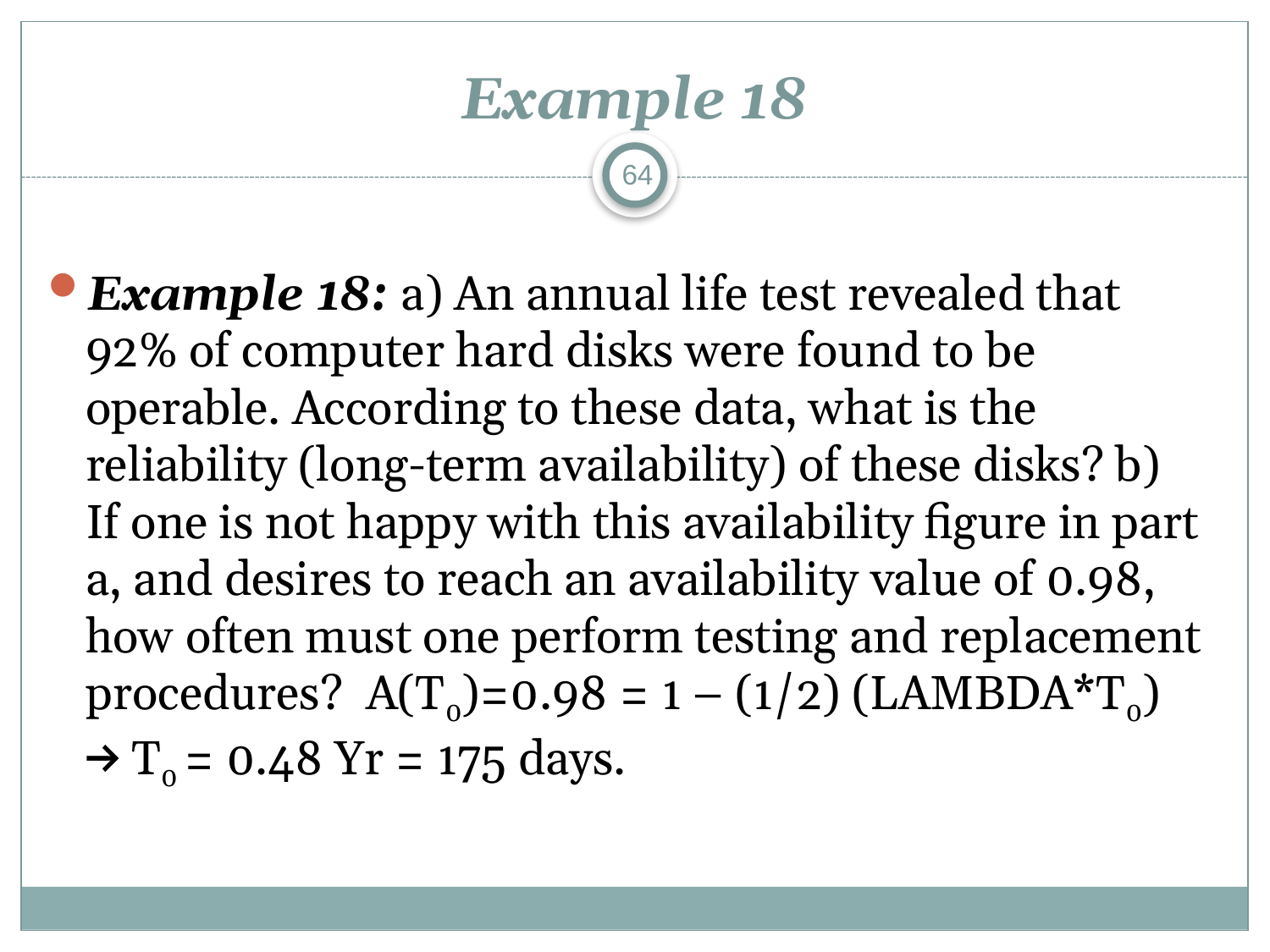

# Example 18
64
Example 18: a) An annual life test revealed that 92% of computer hard disks were found to be operable. According to these data, what is the reliability (long-term availability) of these disks? b) If one is not happy with this availability figure in part a, and desires to reach an availability value of 0.98, how often must one perform testing and replacement procedures?  A(T0)=0.98 = 1 – (1/2) (LAMBDA*T0) → T0 = 0.48 Yr = 175 days.